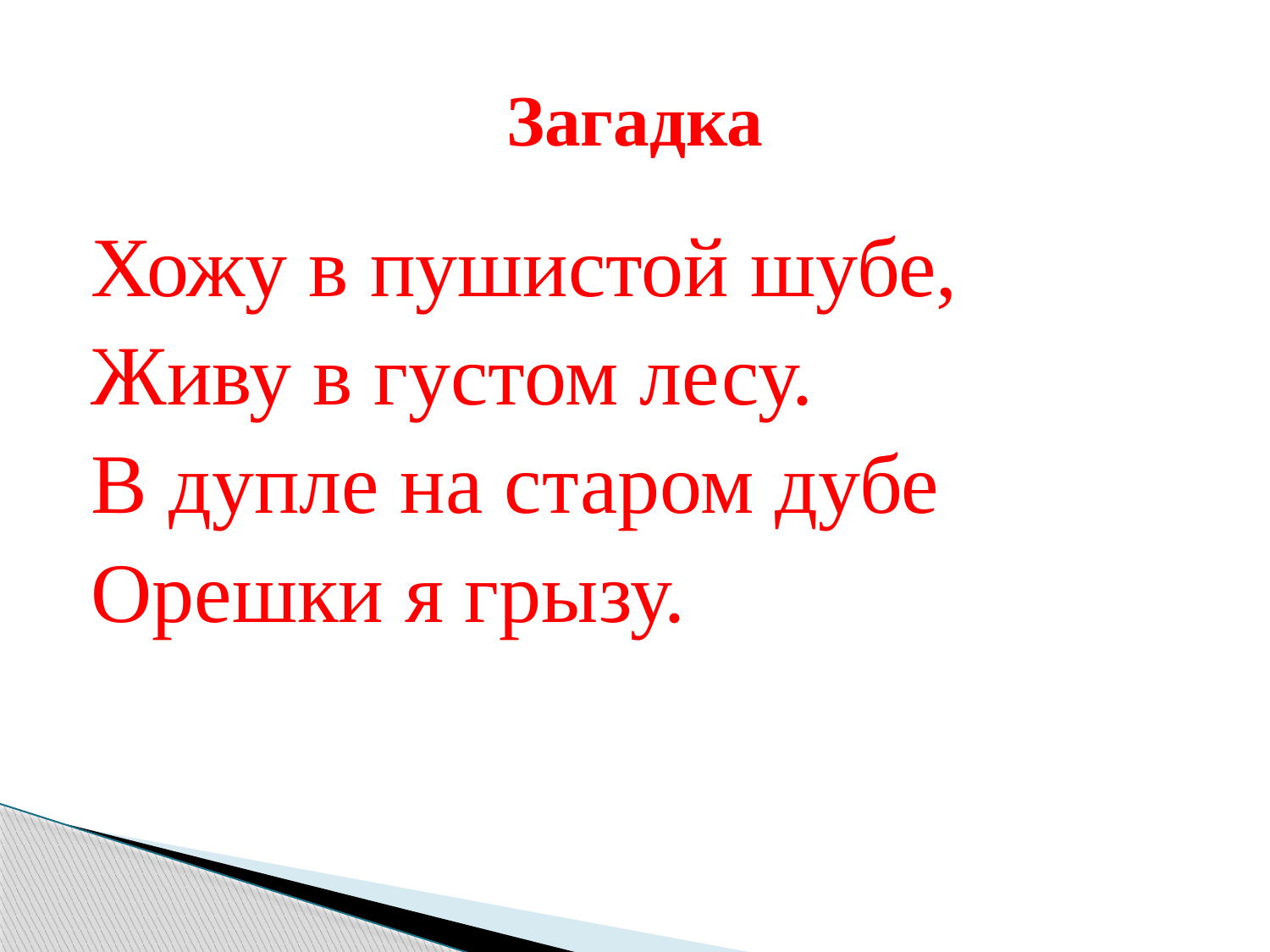

# Загадка
Хожу в пушистой шубе,
Живу в густом лесу.
В дупле на старом дубе
Орешки я грызу.